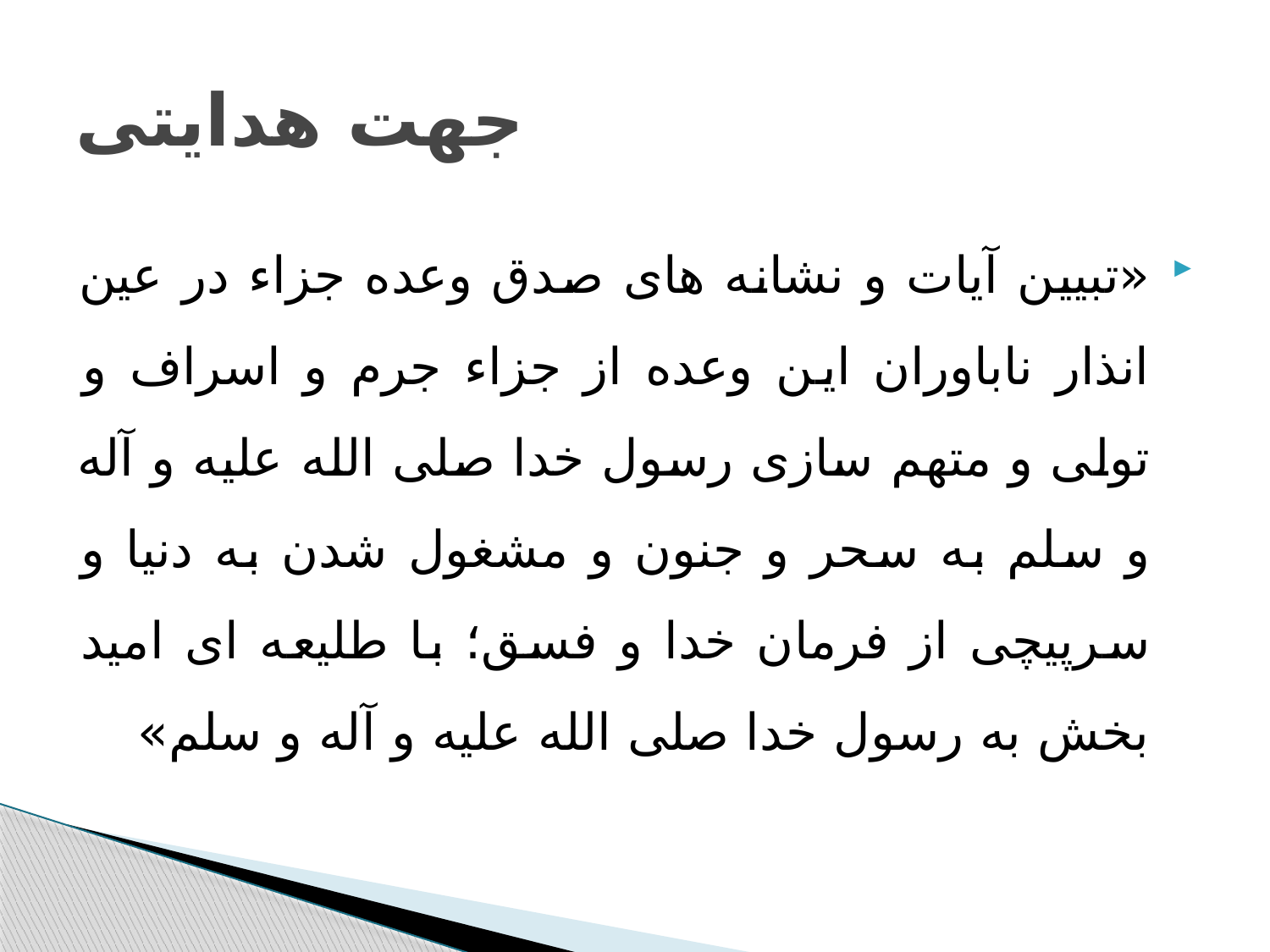

# جهت هدایتی
«تبیین آیات و نشانه های صدق وعده جزاء در عین انذار ناباوران این وعده از جزاء جرم و اسراف و تولی و متهم سازی رسول خدا صلی الله علیه و آله و سلم به سحر و جنون و مشغول شدن به دنیا و سرپیچی از فرمان خدا و فسق؛ با طلیعه ای امید بخش به رسول خدا صلی الله علیه و آله و سلم»